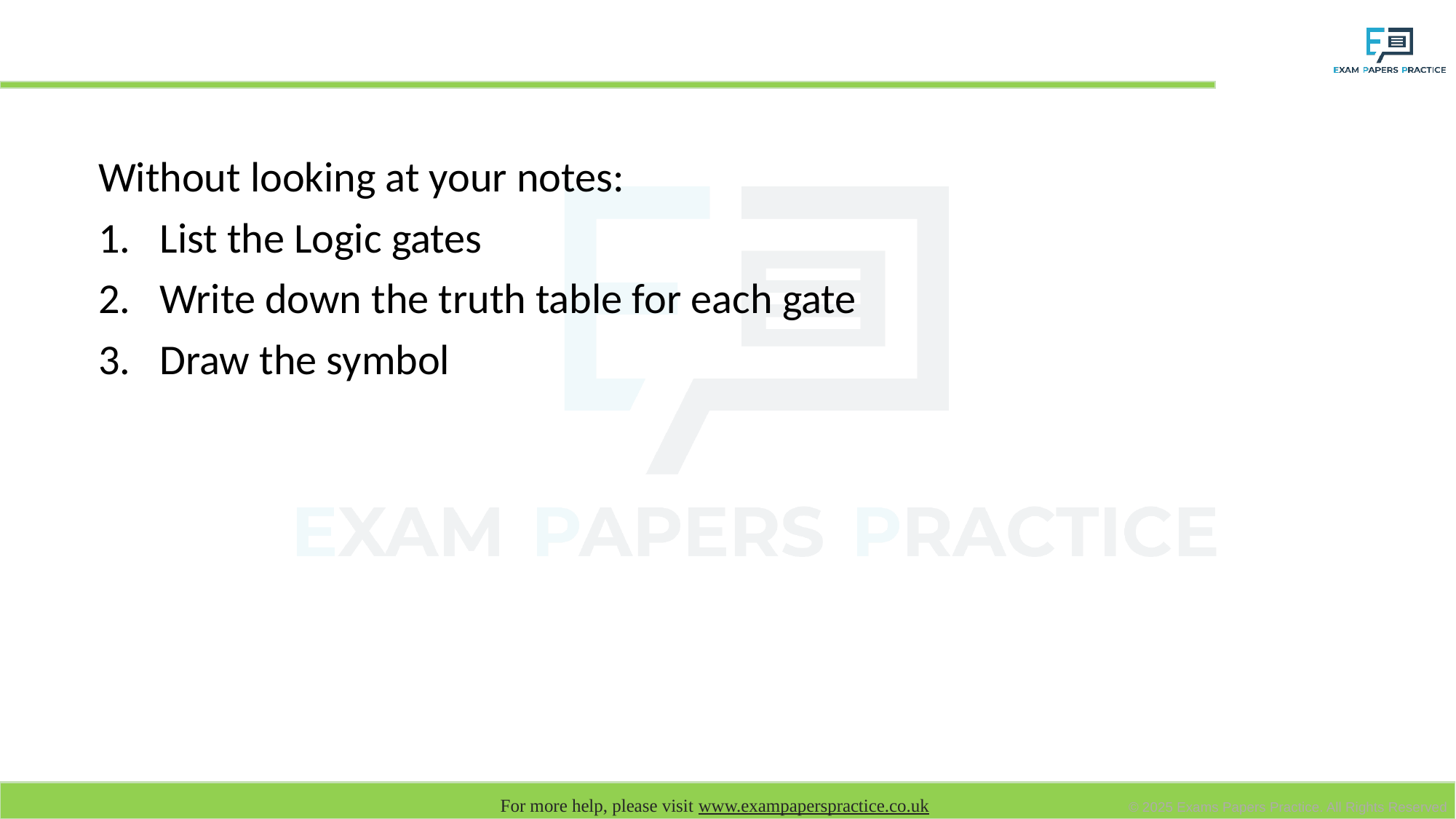

# Starter
Without looking at your notes:
List the Logic gates
Write down the truth table for each gate
Draw the symbol